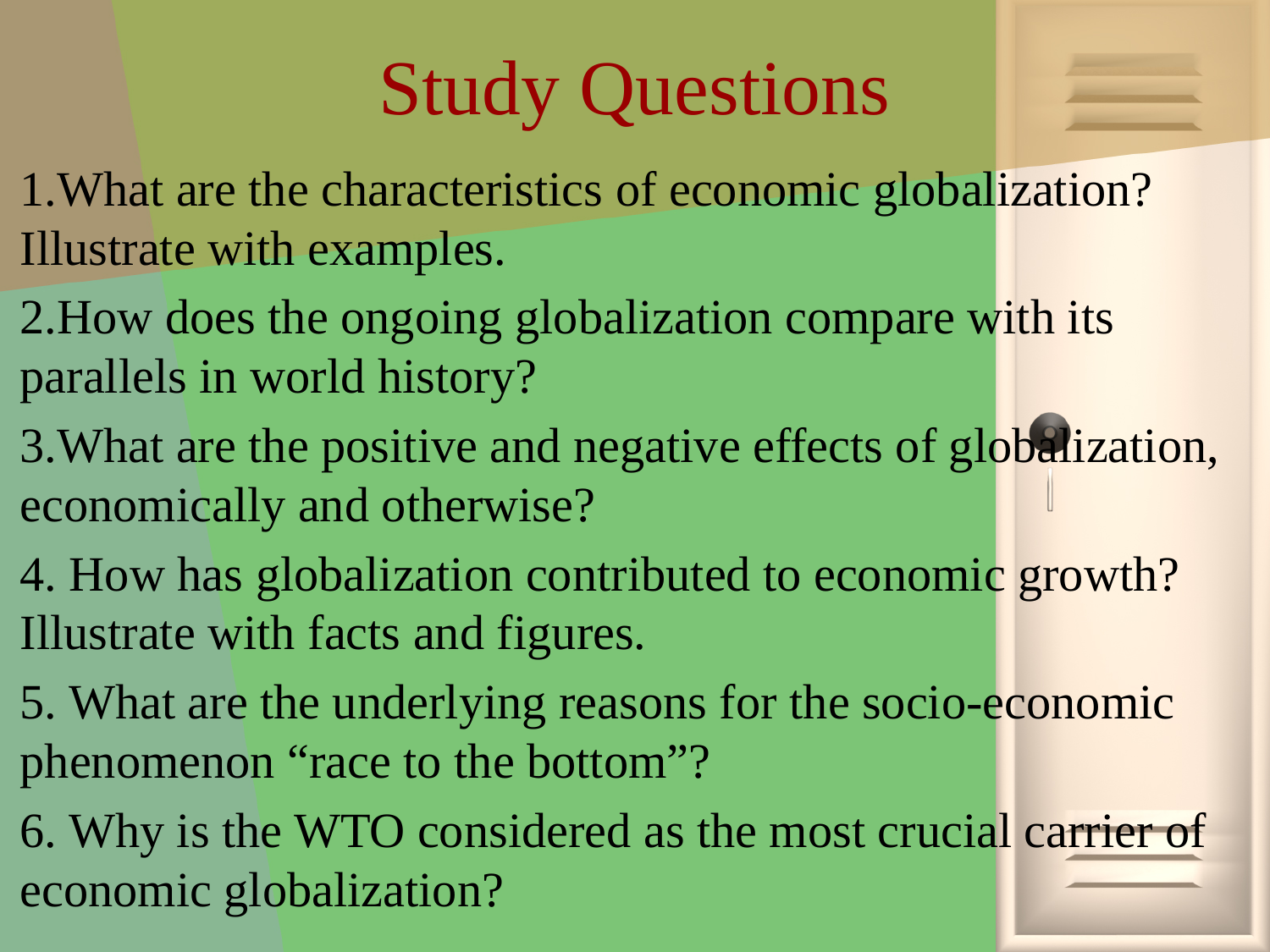

# Study Questions
1.What are the characteristics of economic globalization? Illustrate with examples.
2.How does the ongoing globalization compare with its parallels in world history?
3.What are the positive and negative effects of globalization, economically and otherwise?
4. How has globalization contributed to economic growth? Illustrate with facts and figures.
5. What are the underlying reasons for the socio-economic phenomenon “race to the bottom”?
6. Why is the WTO considered as the most crucial carrier of economic globalization?